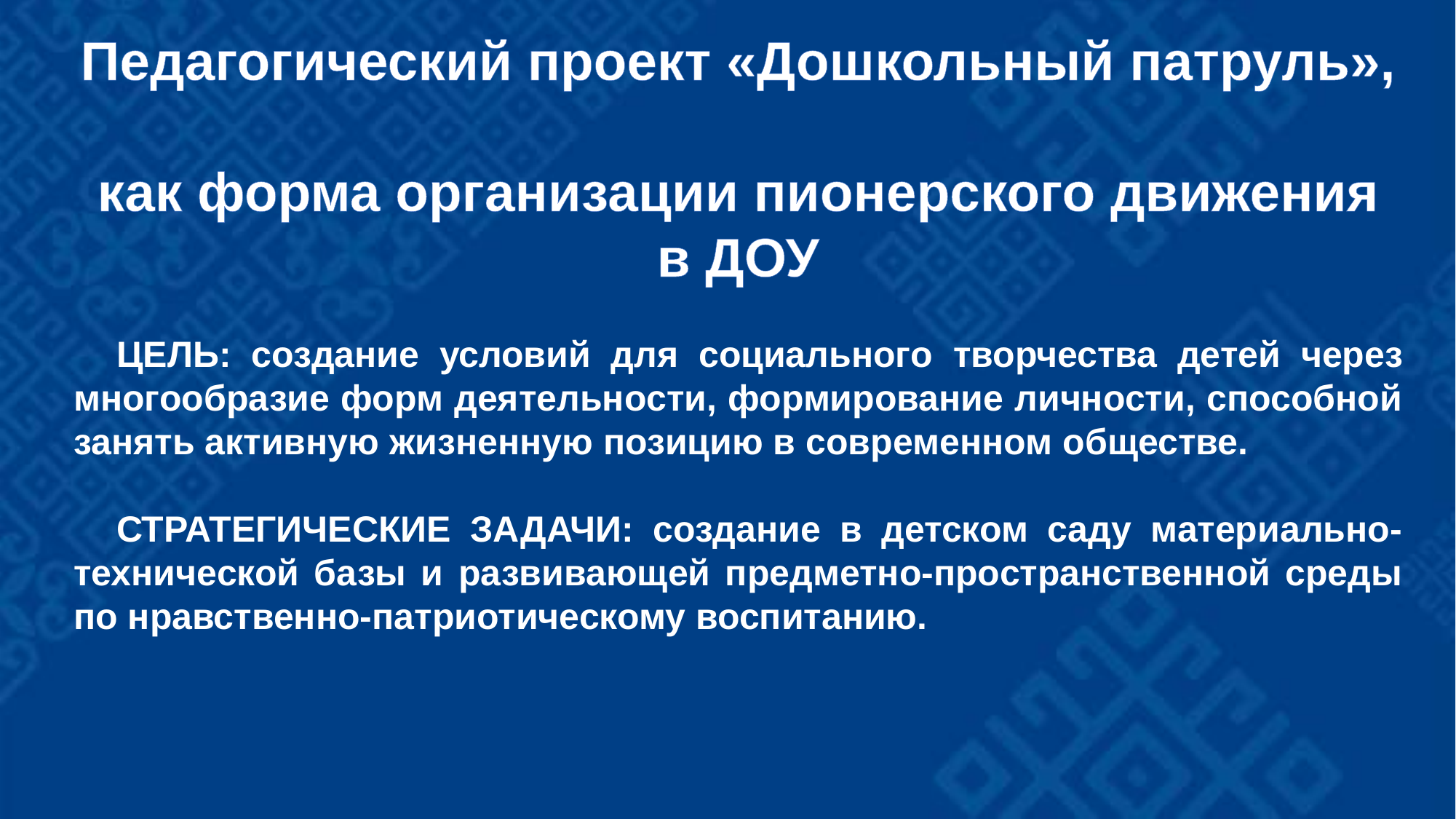

Педагогический проект «Дошкольный патруль»,
как форма организации пионерского движения в ДОУ
ЦЕЛЬ: создание условий для социального творчества детей через многообразие форм деятельности, формирование личности, способной занять активную жизненную позицию в современном обществе.

СТРАТЕГИЧЕСКИЕ ЗАДАЧИ: создание в детском саду материально-технической базы и развивающей предметно-пространственной среды по нравственно-патриотическому воспитанию.